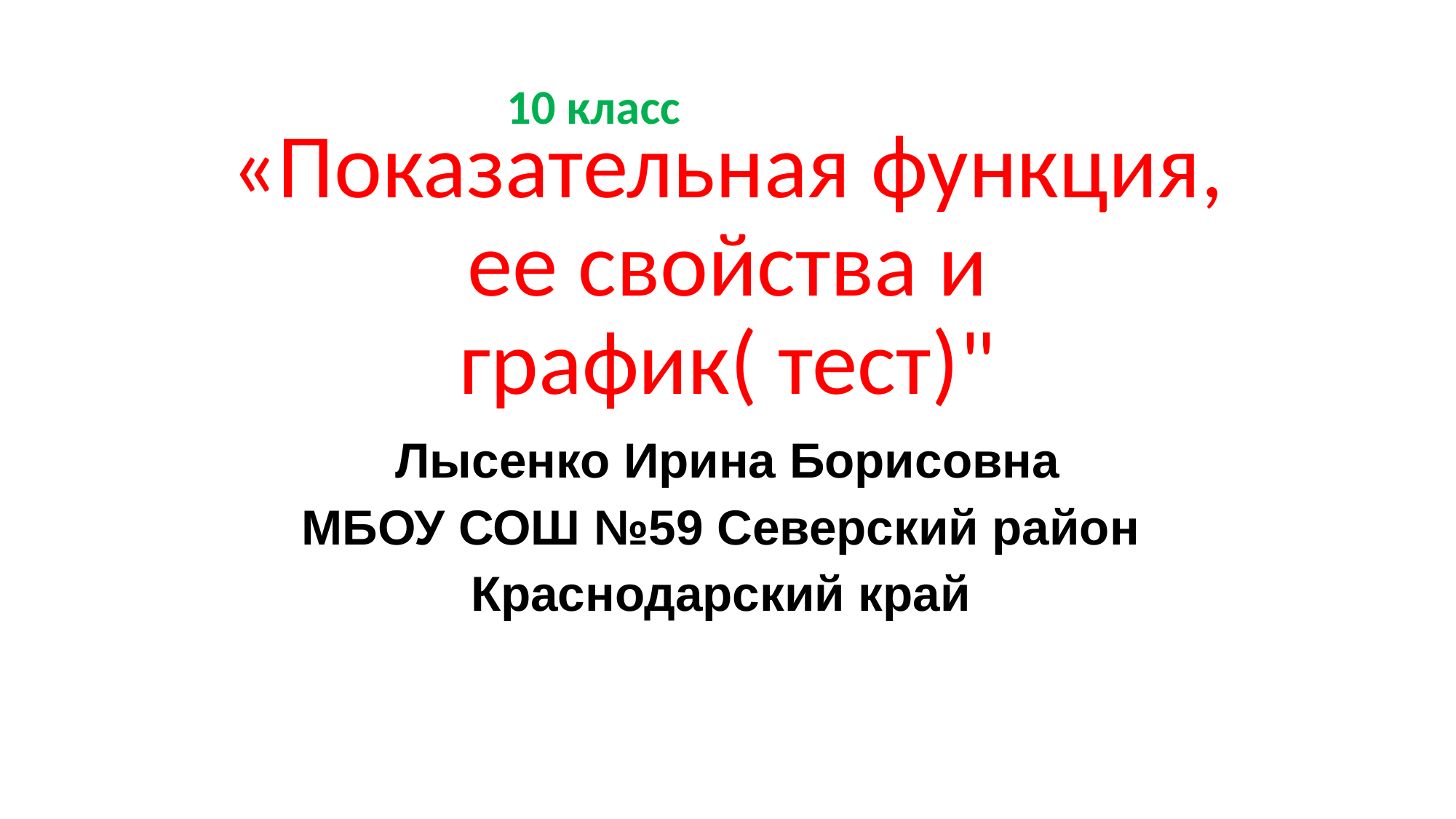

10 класс
# «Показательная функция, ее свойства и график( тест)"
Лысенко Ирина Борисовна
МБОУ СОШ №59 Северский район
Краснодарский край